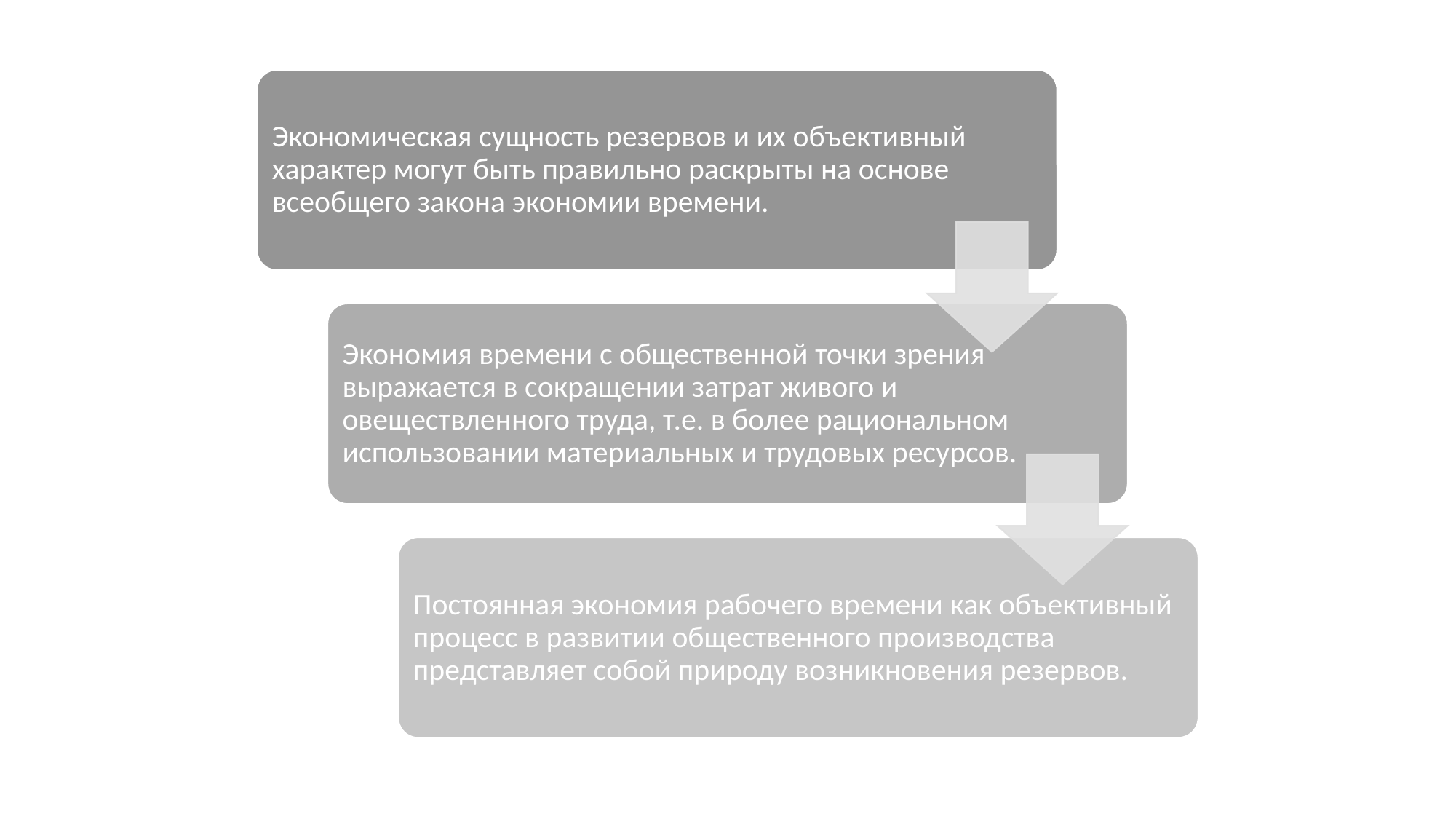

Экономическая сущность резервов и их объективный характер могут быть правильно раскрыты на основе всеобщего закона экономии времени.
Экономия времени с общественной точки зрения выражается в сокращении затрат живого и овеществленного труда, т.е. в более рациональном использовании материальных и трудовых ресурсов.
Постоянная экономия рабочего времени как объективный процесс в развитии общественного производства представляет собой природу возникновения резервов.